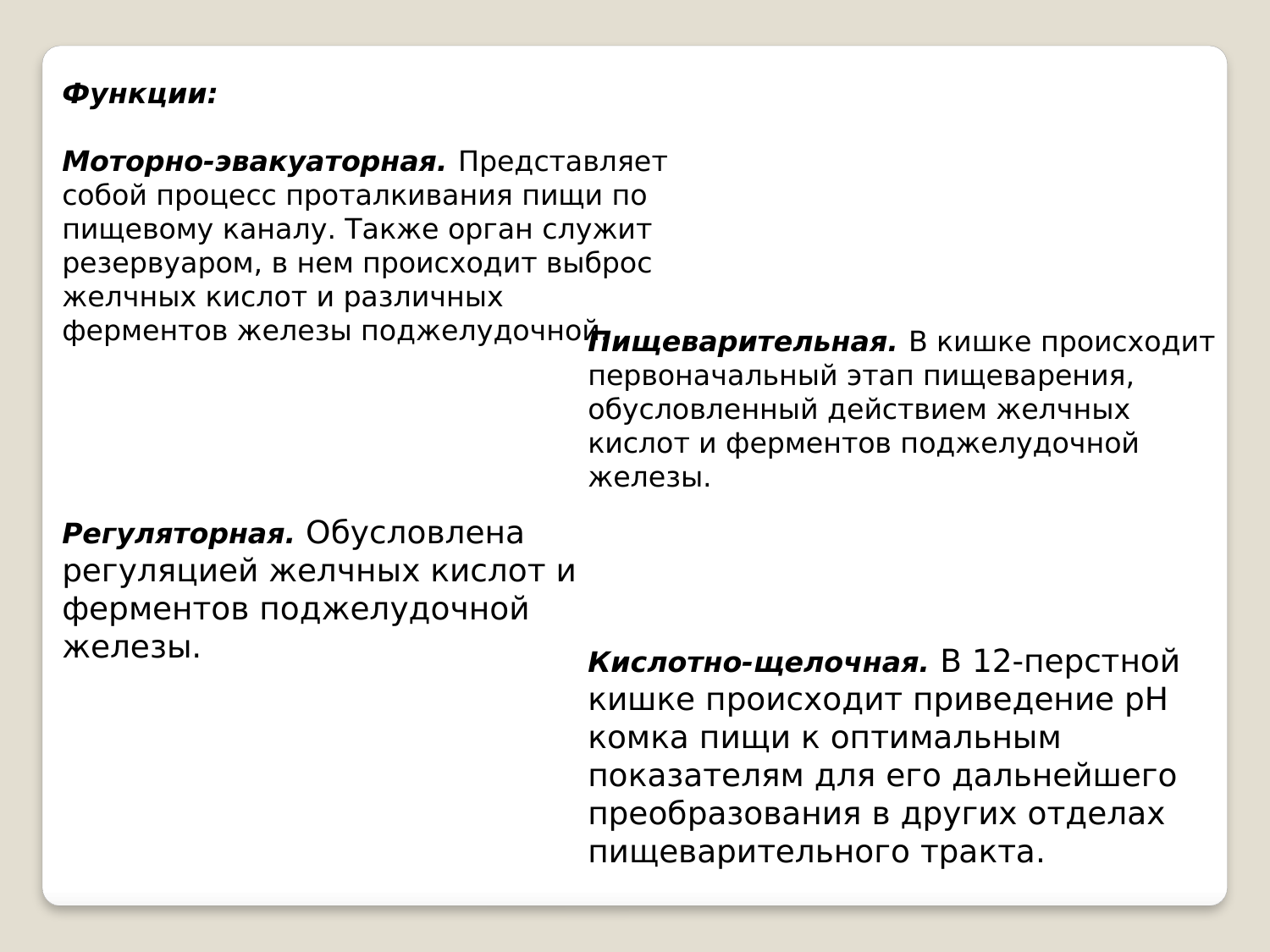

Функции:

Моторно-эвакуаторная. Представляет собой процесс проталкивания пищи по пищевому каналу. Также орган служит резервуаром, в нем происходит выброс желчных кислот и различных ферментов железы поджелудочной.
Пищеварительная. В кишке происходит первоначальный этап пищеварения, обусловленный действием желчных кислот и ферментов поджелудочной железы.
Регуляторная. Обусловлена регуляцией желчных кислот и ферментов поджелудочной железы.
Кислотно-щелочная. В 12-перстной кишке происходит приведение pH комка пищи к оптимальным показателям для его дальнейшего преобразования в других отделах пищеварительного тракта.